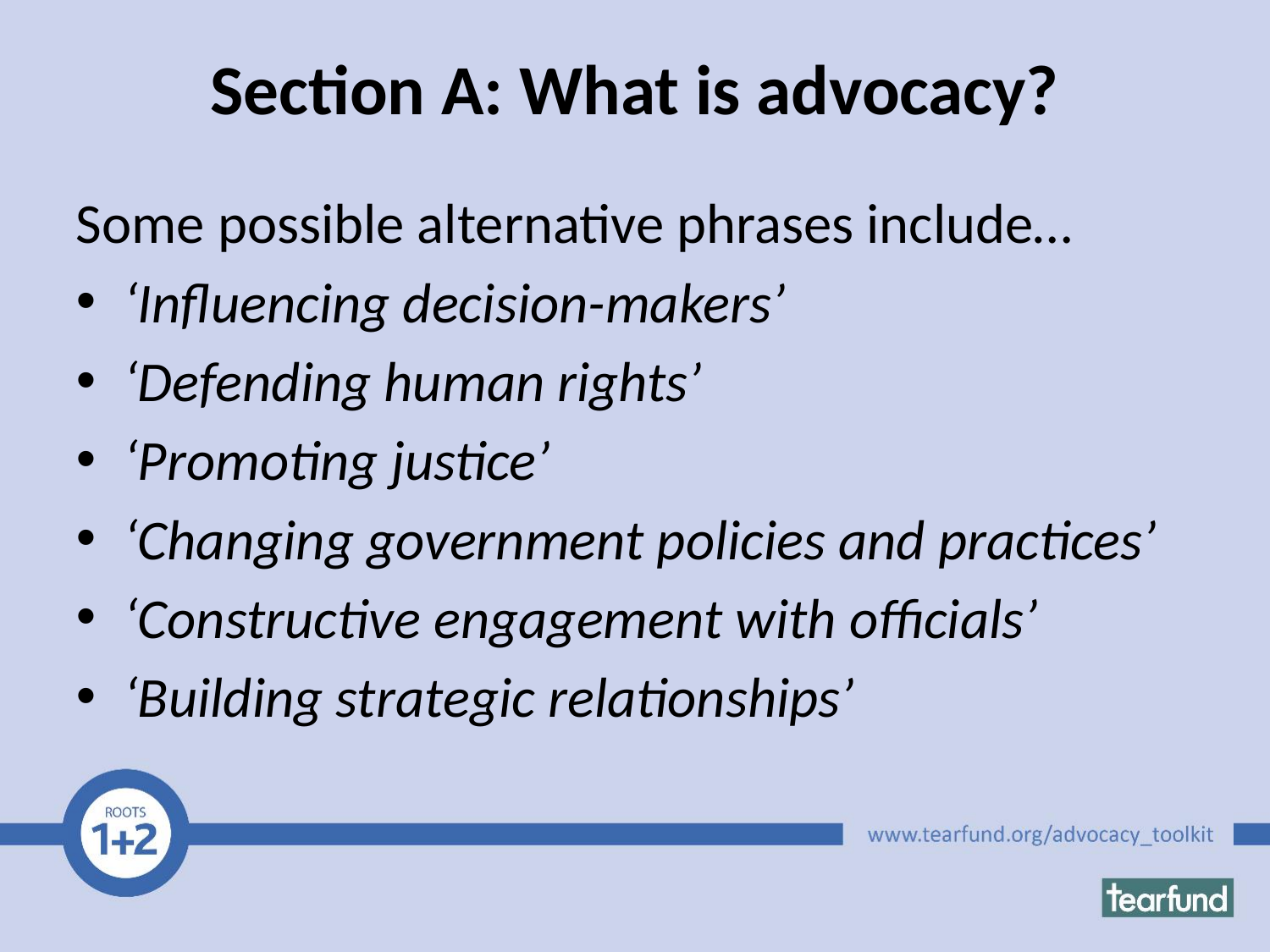

# Section A: What is advocacy?
Some possible alternative phrases include…
‘Influencing decision-makers’
‘Defending human rights’
‘Promoting justice’
‘Changing government policies and practices’
‘Constructive engagement with officials’
‘Building strategic relationships’